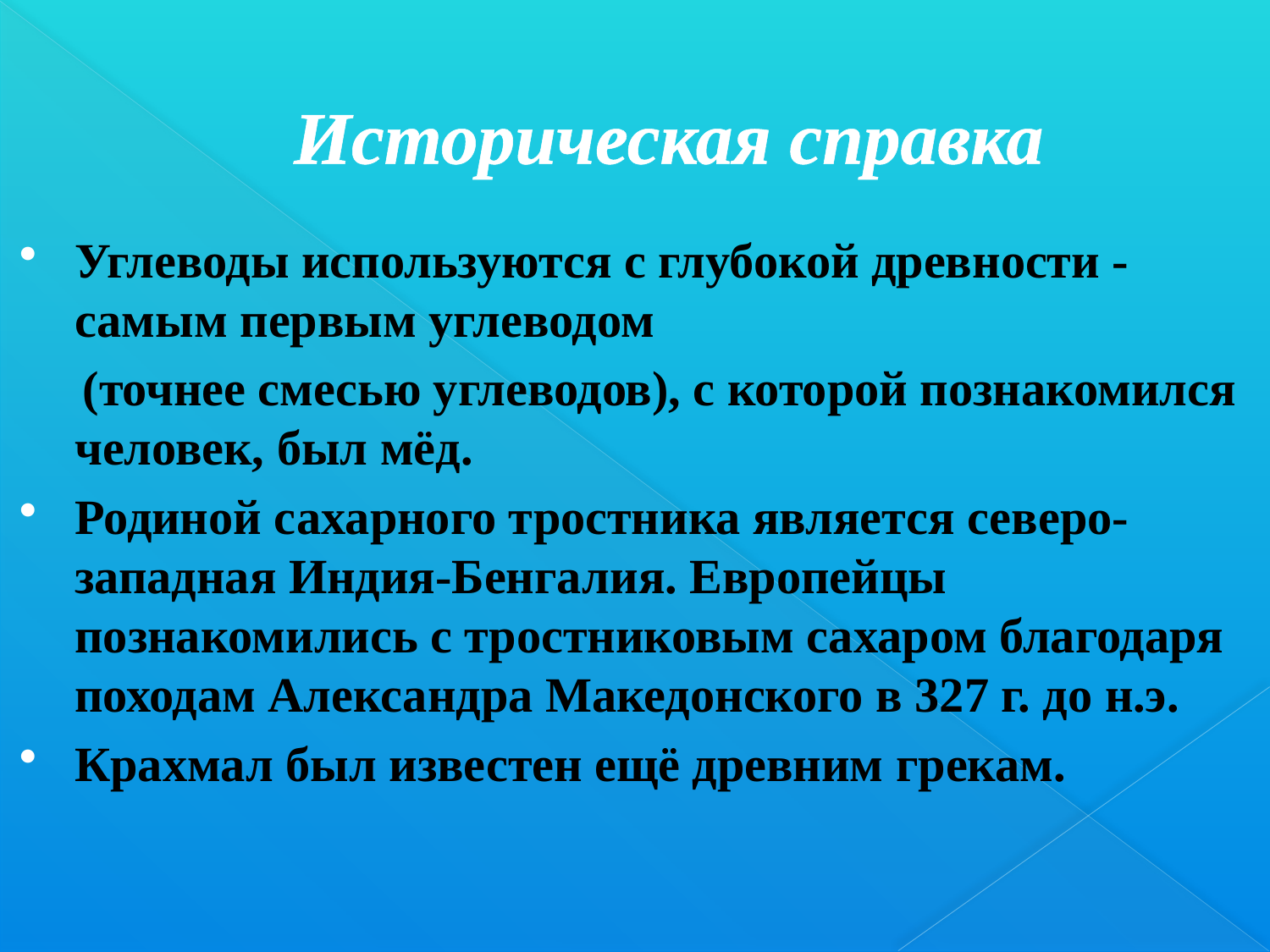

# Историческая справка
Углеводы используются с глубокой древности - самым первым углеводом
     (точнее смесью углеводов), с которой познакомился человек, был мёд.
Родиной сахарного тростника является северо-западная Индия-Бенгалия. Европейцы познакомились с тростниковым сахаром благодаря походам Александра Македонского в 327 г. до н.э.
Крахмал был известен ещё древним грекам.